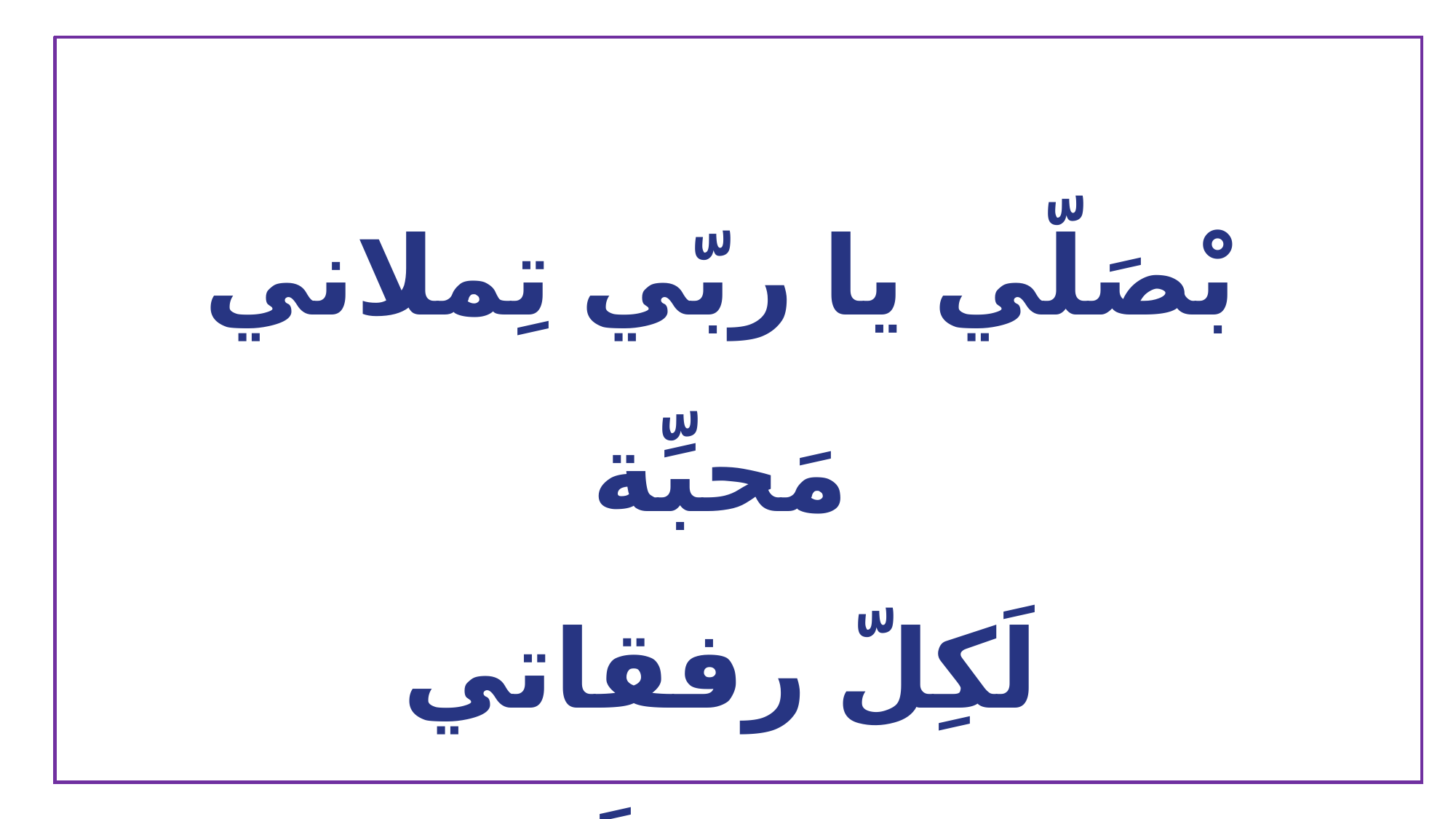

بْصَلّي يا ربّي تِملاني مَحبِّة
لَكِلّ رفقاتي
وسامح كَمَان